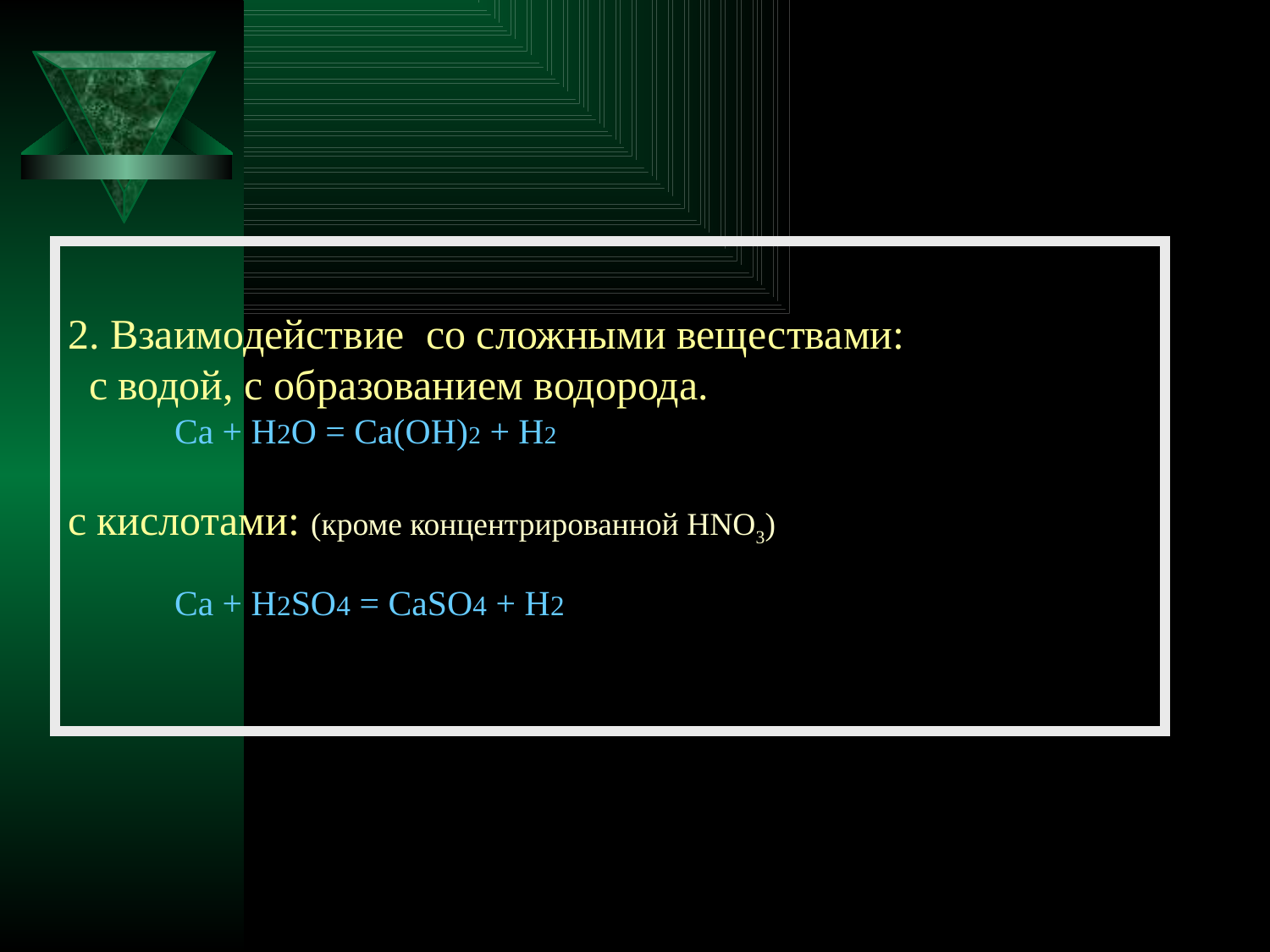

# 2. Взаимодействие  со сложными веществами: с водой, с образованием водорода. Ca + H2O = Ca(OH)2 + H2 с кислотами: (кроме концентрированной HNO3) Ca + H2SO4 = CaSO4 + H2